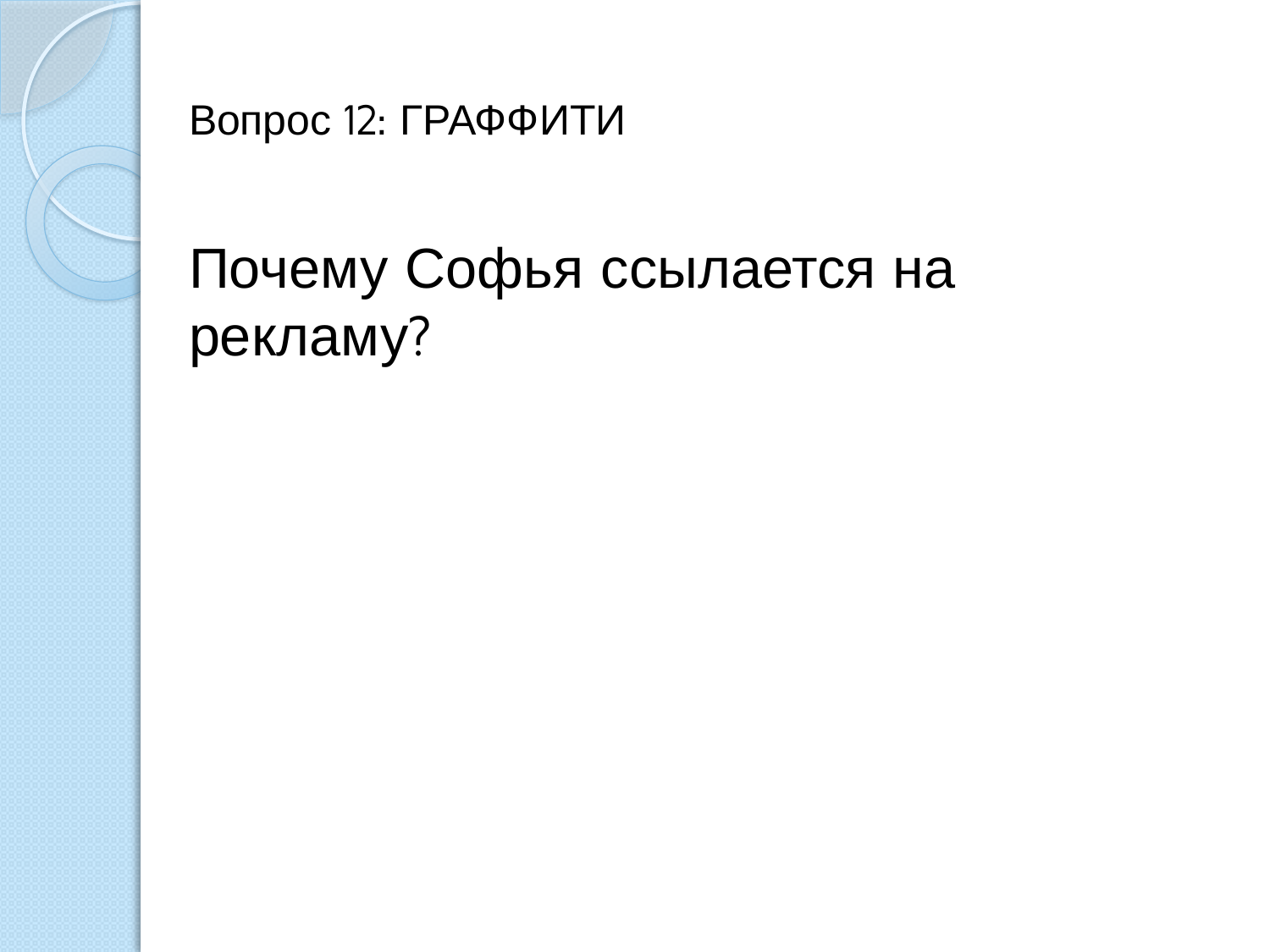

Вопрос 12: ГРАФФИТИ

Почему Софья ссылается на рекламу?